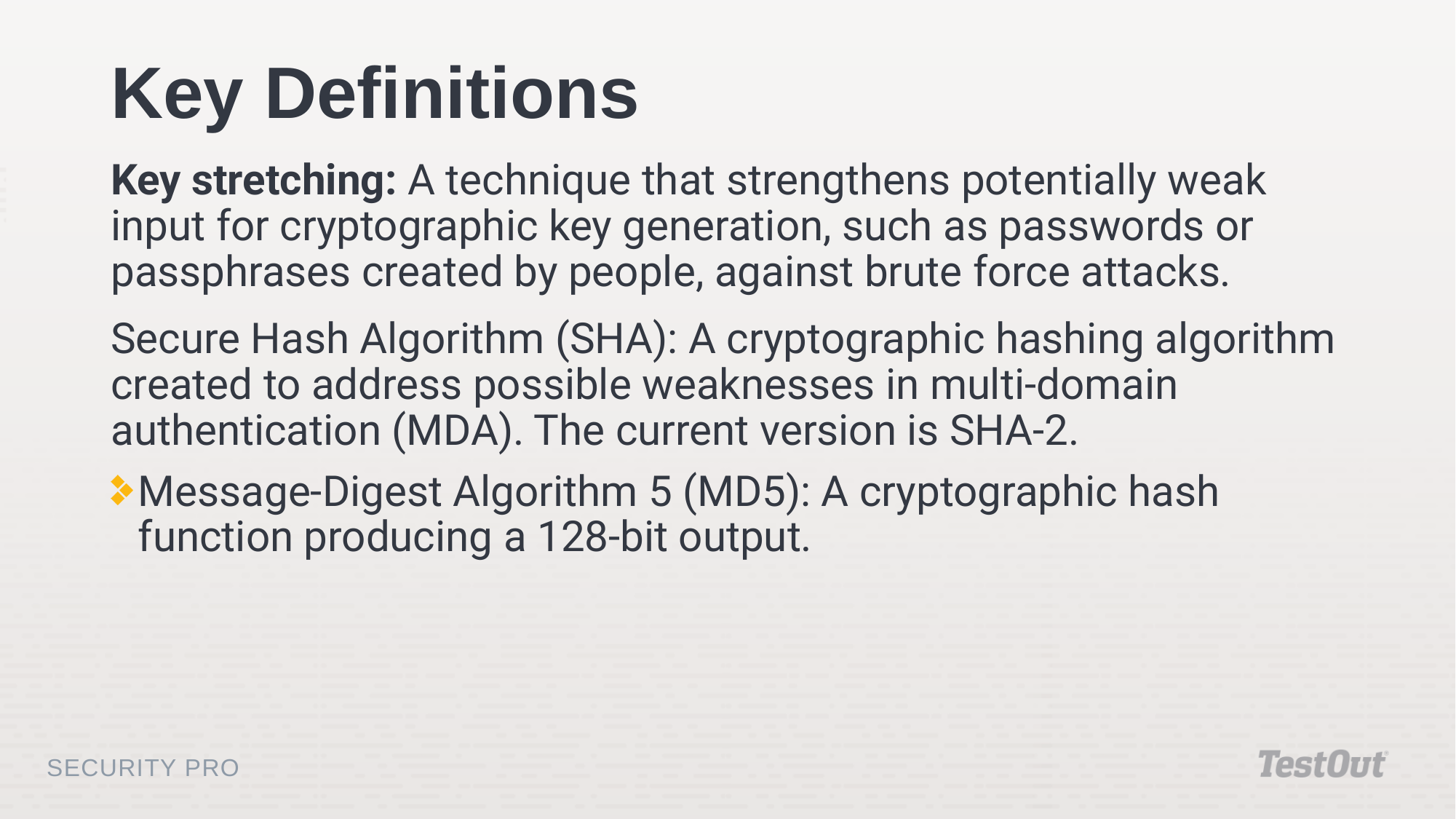

# Key Definitions
Key stretching: A technique that strengthens potentially weak input for cryptographic key generation, such as passwords or passphrases created by people, against brute force attacks.
Secure Hash Algorithm (SHA): A cryptographic hashing algorithm created to address possible weaknesses in multi-domain authentication (MDA). The current version is SHA-2.
Message-Digest Algorithm 5 (MD5): A cryptographic hash function producing a 128-bit output.
Security Pro